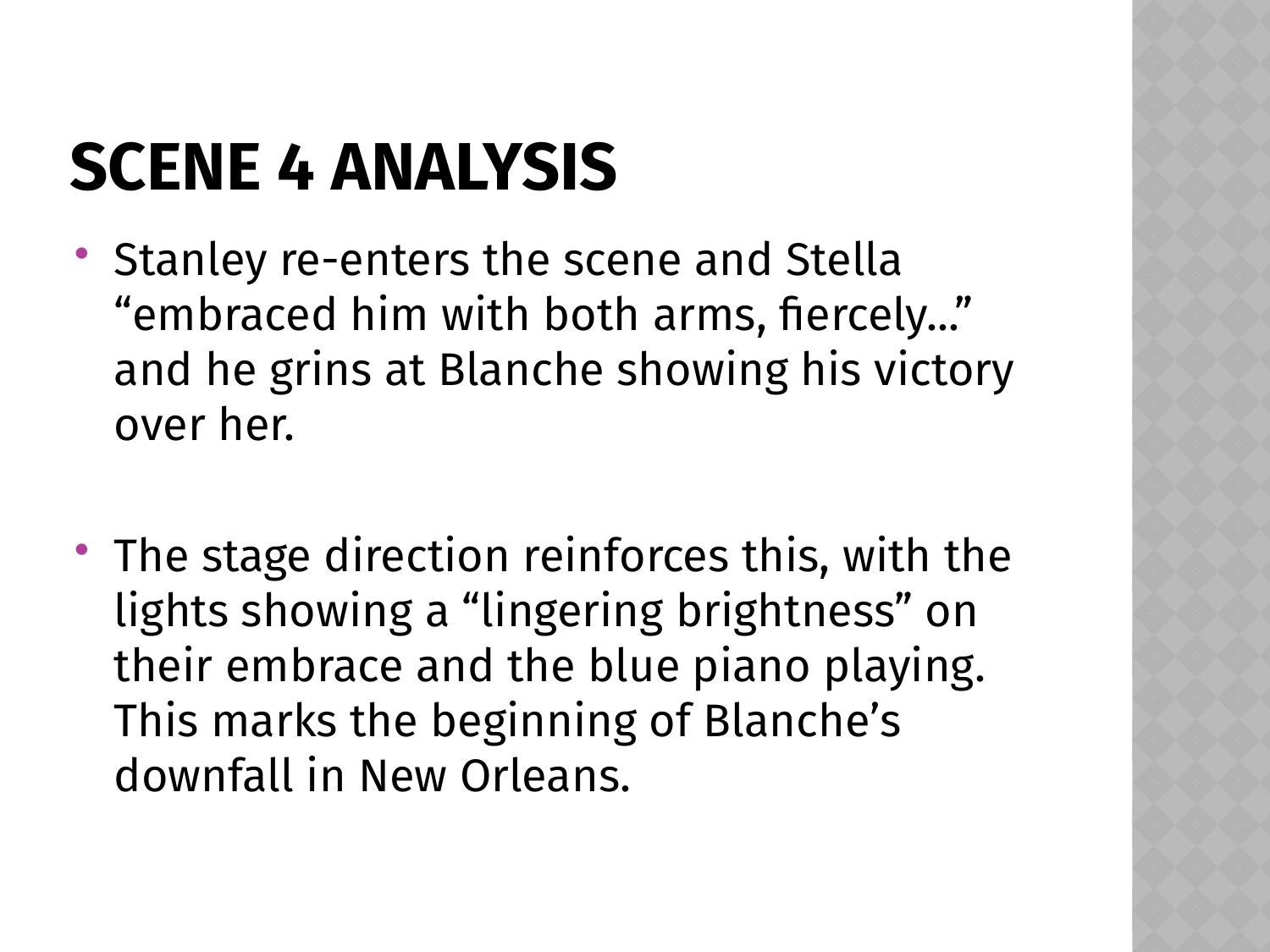

# Scene 4 analysis
Stanley re-enters the scene and Stella “embraced him with both arms, fiercely...” and he grins at Blanche showing his victory over her.

The stage direction reinforces this, with the lights showing a “lingering brightness” on their embrace and the blue piano playing. This marks the beginning of Blanche’s downfall in New Orleans.